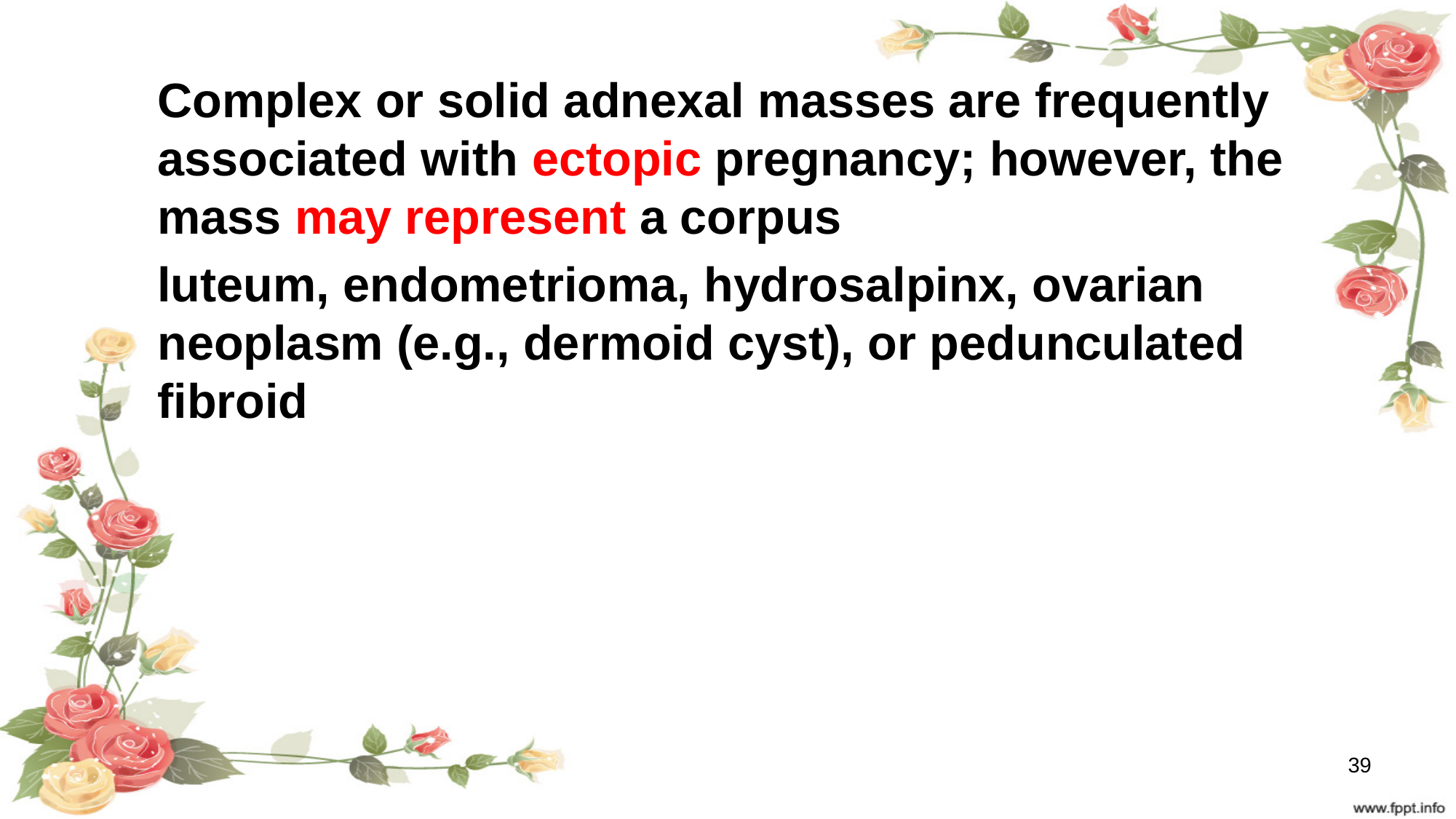

Complex or solid adnexal masses are frequently associated with ectopic pregnancy; however, the mass may represent a corpus
luteum, endometrioma, hydrosalpinx, ovarian neoplasm (e.g., dermoid cyst), or pedunculated fibroid

39